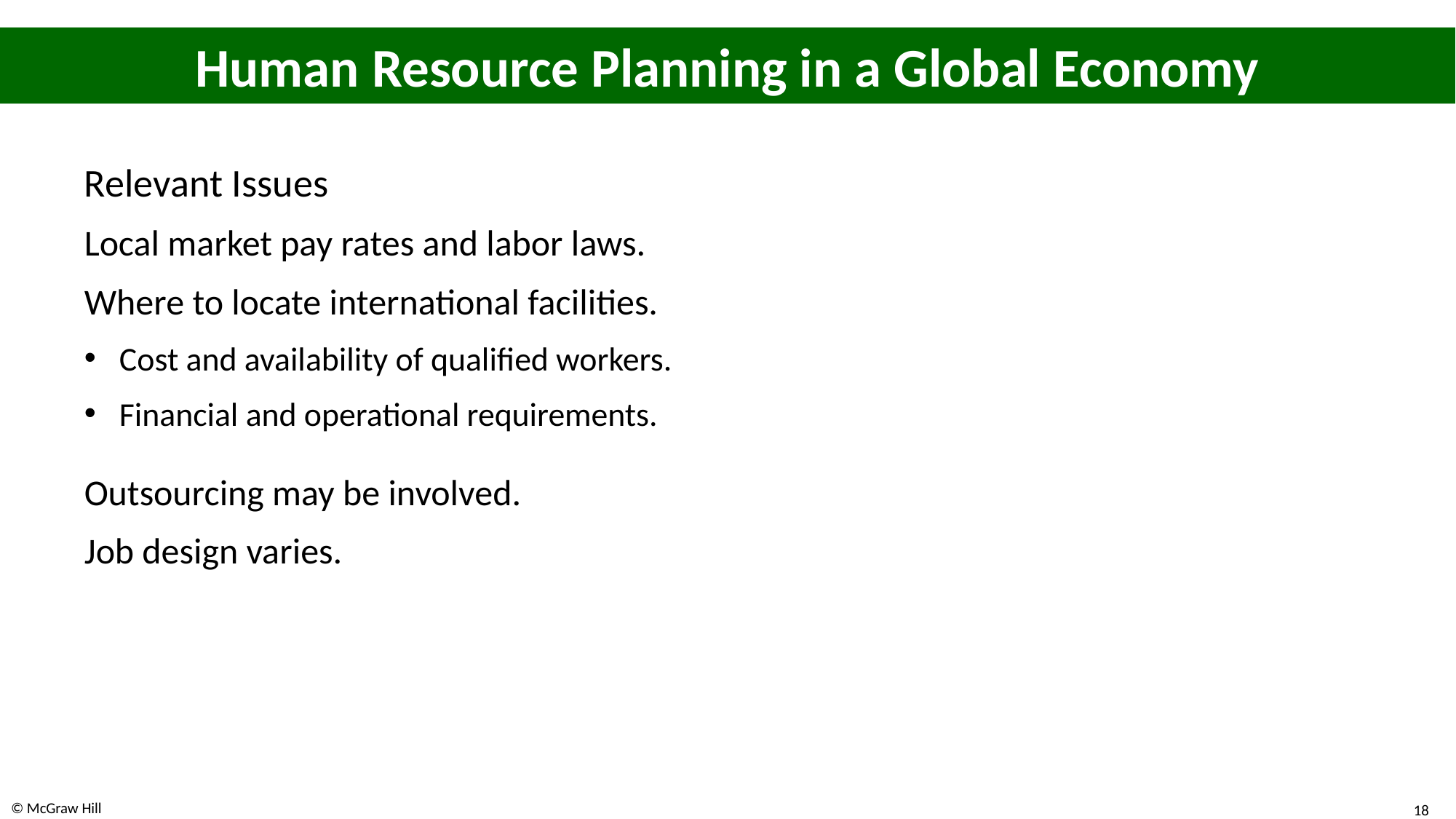

# Human Resource Planning in a Global Economy
Relevant Issues
Local market pay rates and labor laws.
Where to locate international facilities.
Cost and availability of qualified workers.
Financial and operational requirements.
Outsourcing may be involved.
Job design varies.